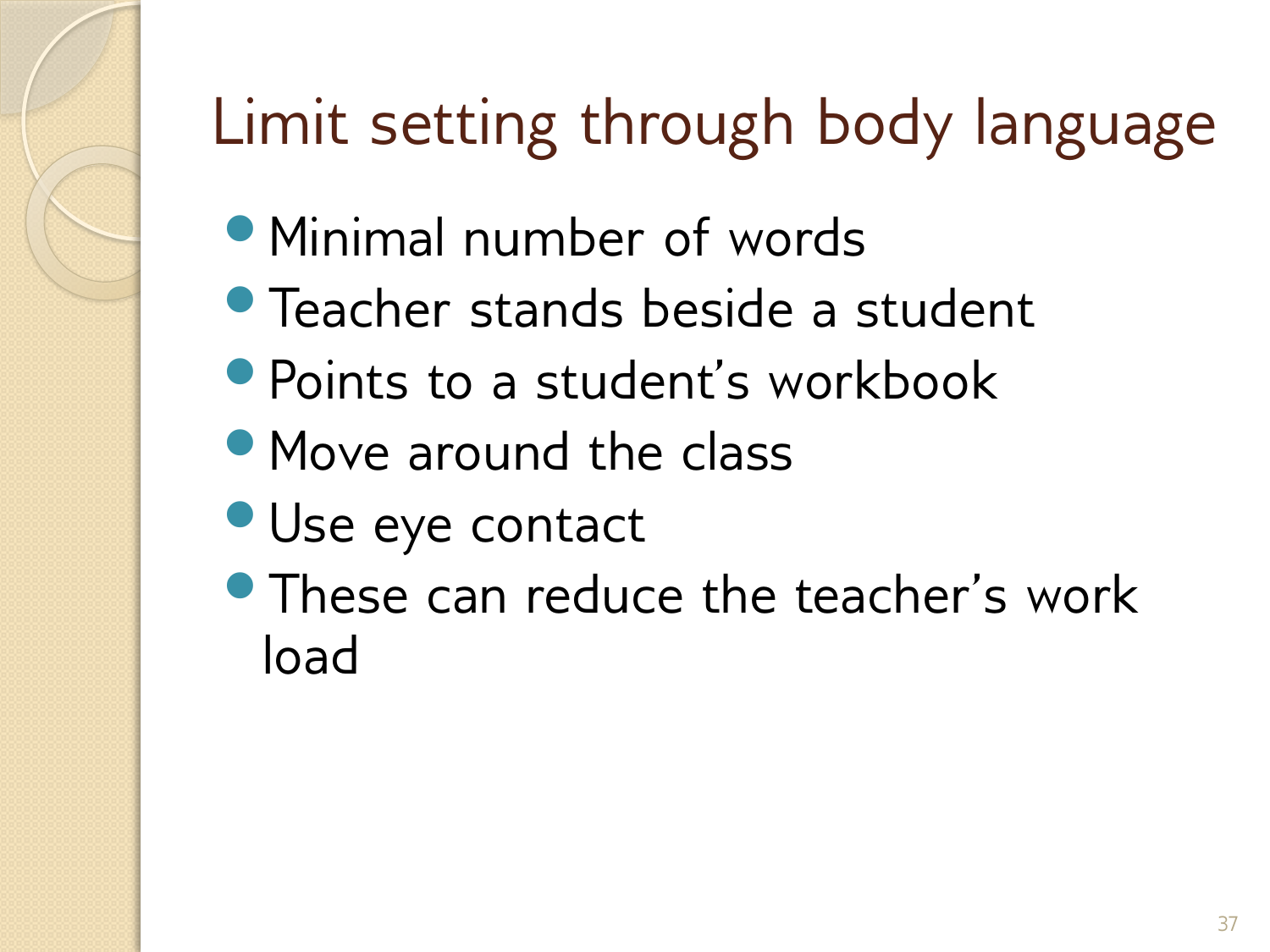

# Limit setting through body language
Minimal number of words
Teacher stands beside a student
Points to a student’s workbook
Move around the class
Use eye contact
These can reduce the teacher’s work load
37